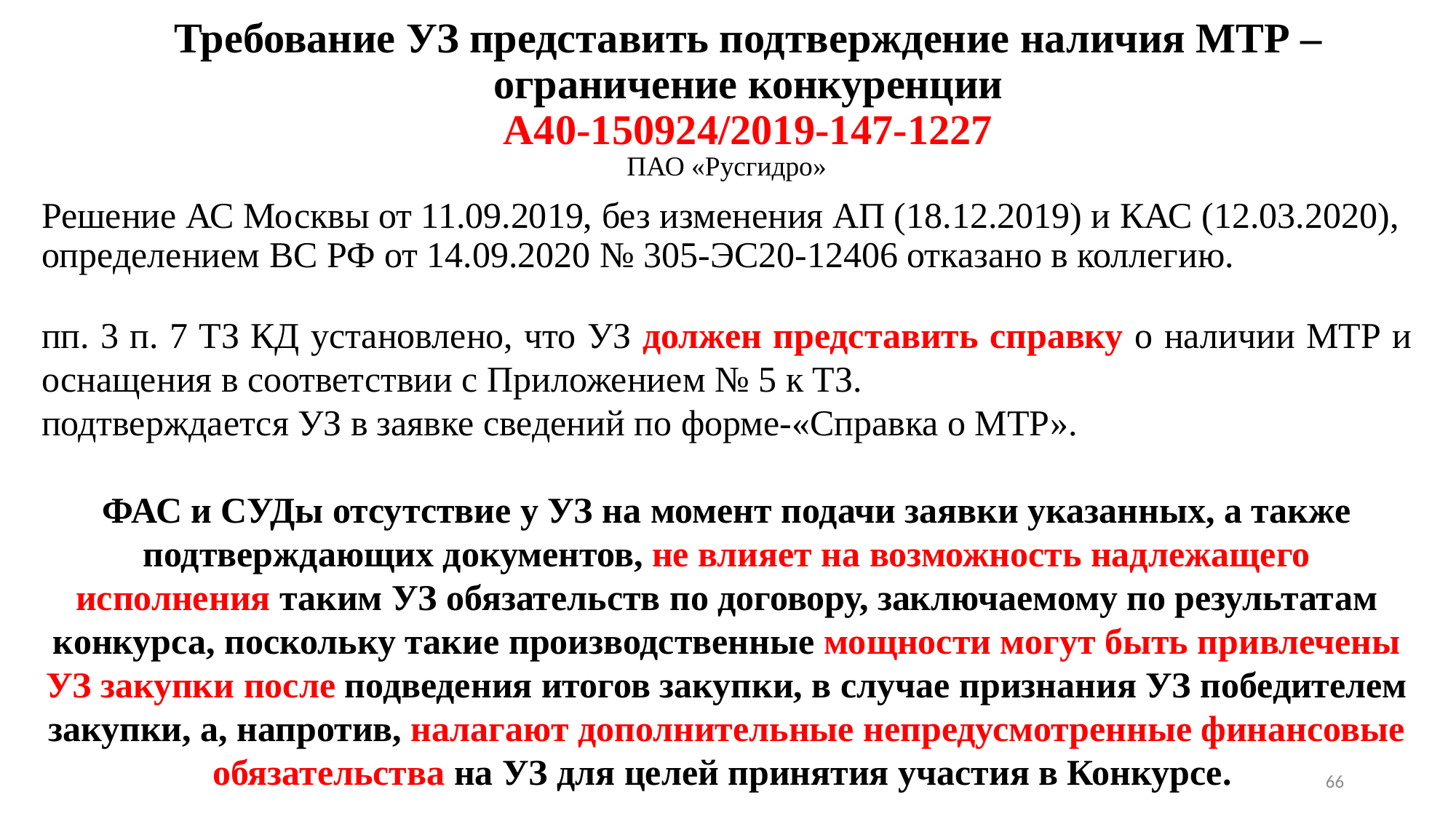

# Требование УЗ представить подтверждение наличия МТР – ограничение конкуренции А40-150924/2019-147-1227
ПАО «Русгидро»
Решение АС Москвы от 11.09.2019, без изменения АП (18.12.2019) и КАС (12.03.2020), определением ВС РФ от 14.09.2020 № 305-ЭС20-12406 отказано в коллегию.

пп. 3 п. 7 ТЗ КД установлено, что УЗ должен представить справку о наличии МТР и оснащения в соответствии с Приложением № 5 к ТЗ.
подтверждается УЗ в заявке сведений по форме-«Справка о МТР».

ФАС и СУДы отсутствие у УЗ на момент подачи заявки указанных, а также подтверждающих документов, не влияет на возможность надлежащего исполнения таким УЗ обязательств по договору, заключаемому по результатам конкурса, поскольку такие производственные мощности могут быть привлечены УЗ закупки после подведения итогов закупки, в случае признания УЗ победителем закупки, а, напротив, налагают дополнительные непредусмотренные финансовые обязательства на УЗ для целей принятия участия в Конкурсе.
.
66